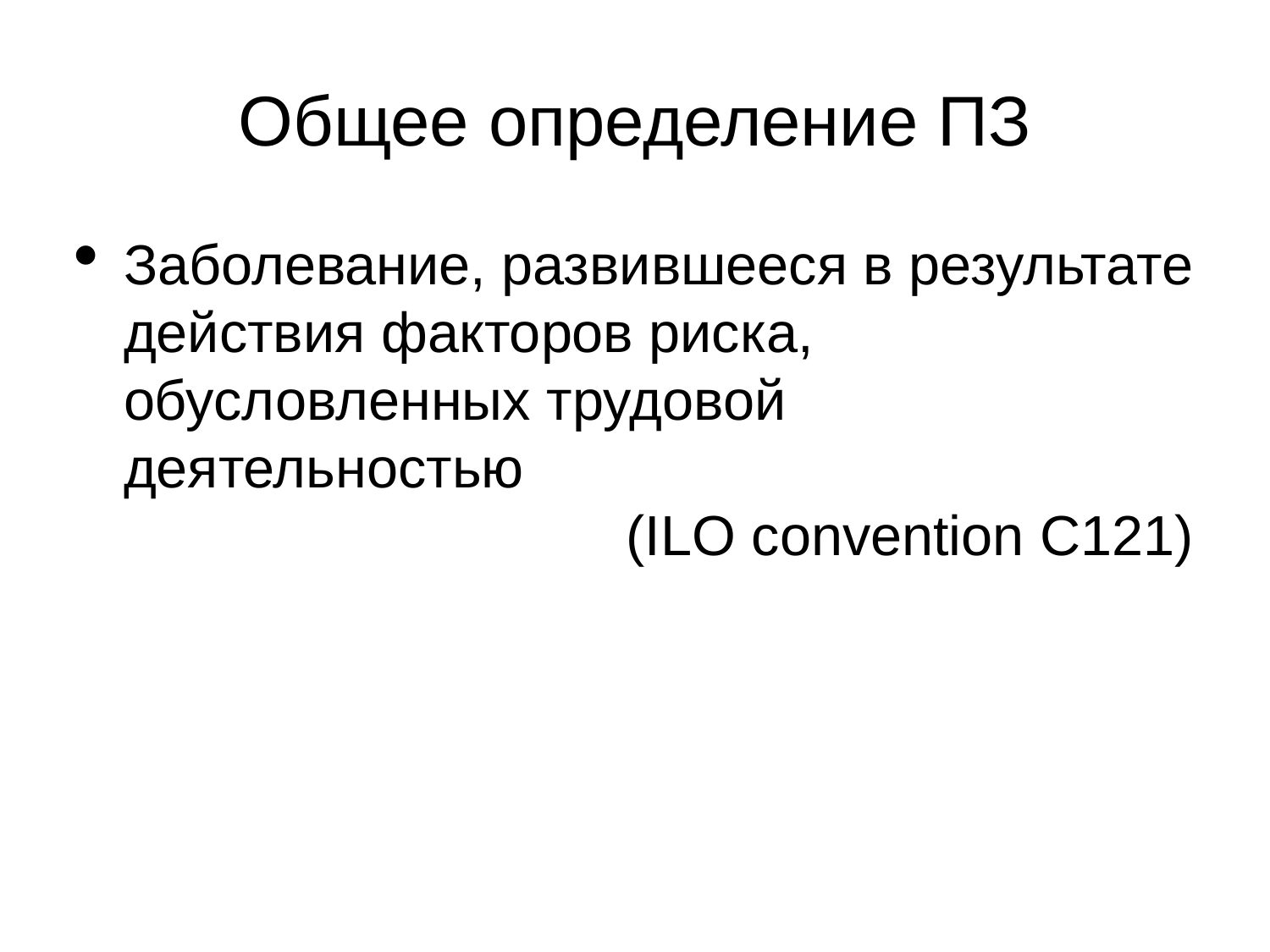

Общее определение ПЗ
Заболевание, развившееся в результате действия факторов риска, обусловленных трудовой деятельностью
(ILO convention C121)